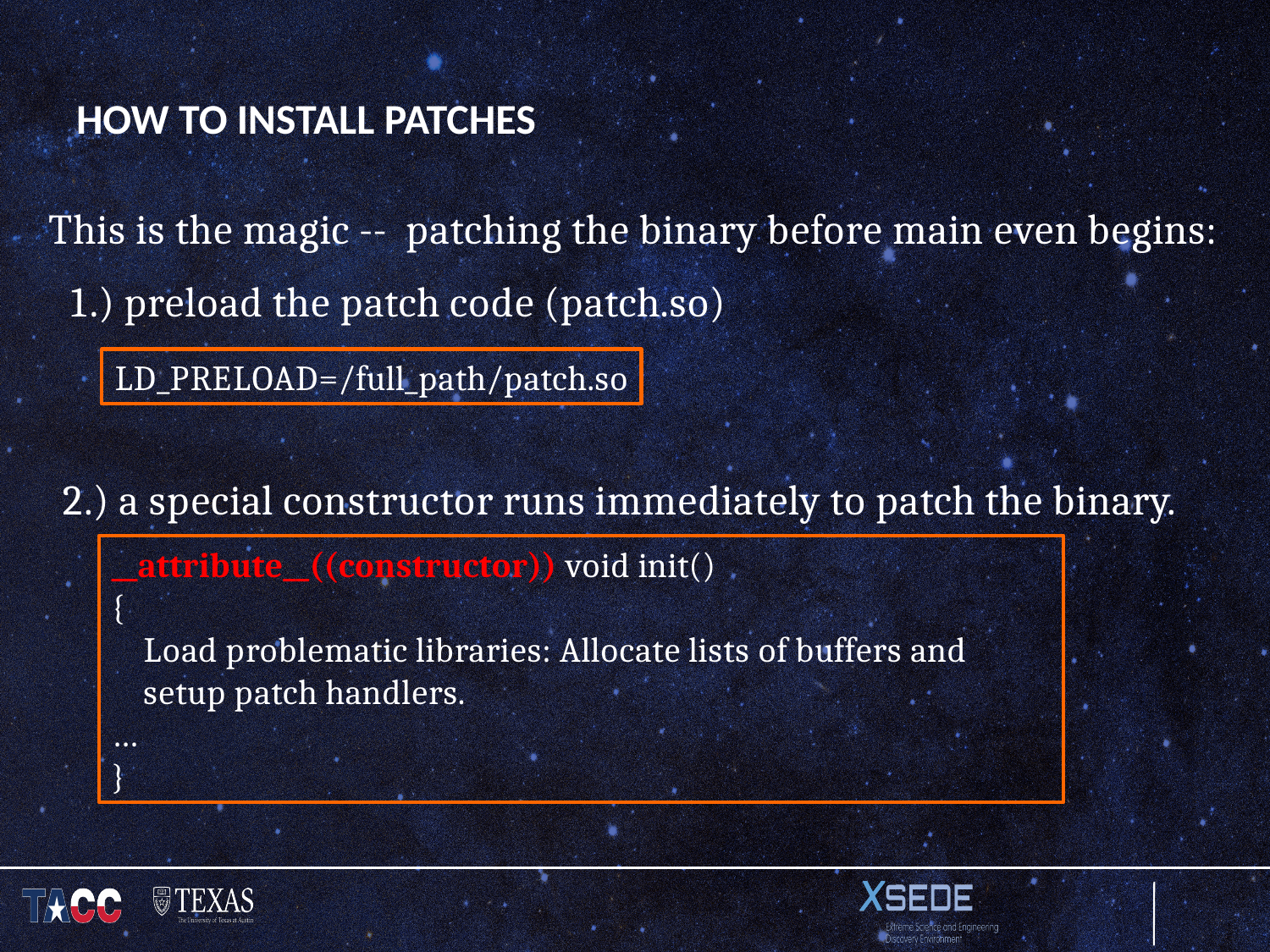

# How to install patches
This is the magic --  patching the binary before main even begins:

  1.) preload the patch code (patch.so)
LD_PRELOAD=/full_path/patch.so
2.) a special constructor runs immediately to patch the binary.
__attribute__((constructor)) void init()
{
    Load problematic libraries: Allocate lists of buffers and
    setup patch handlers.
…
}